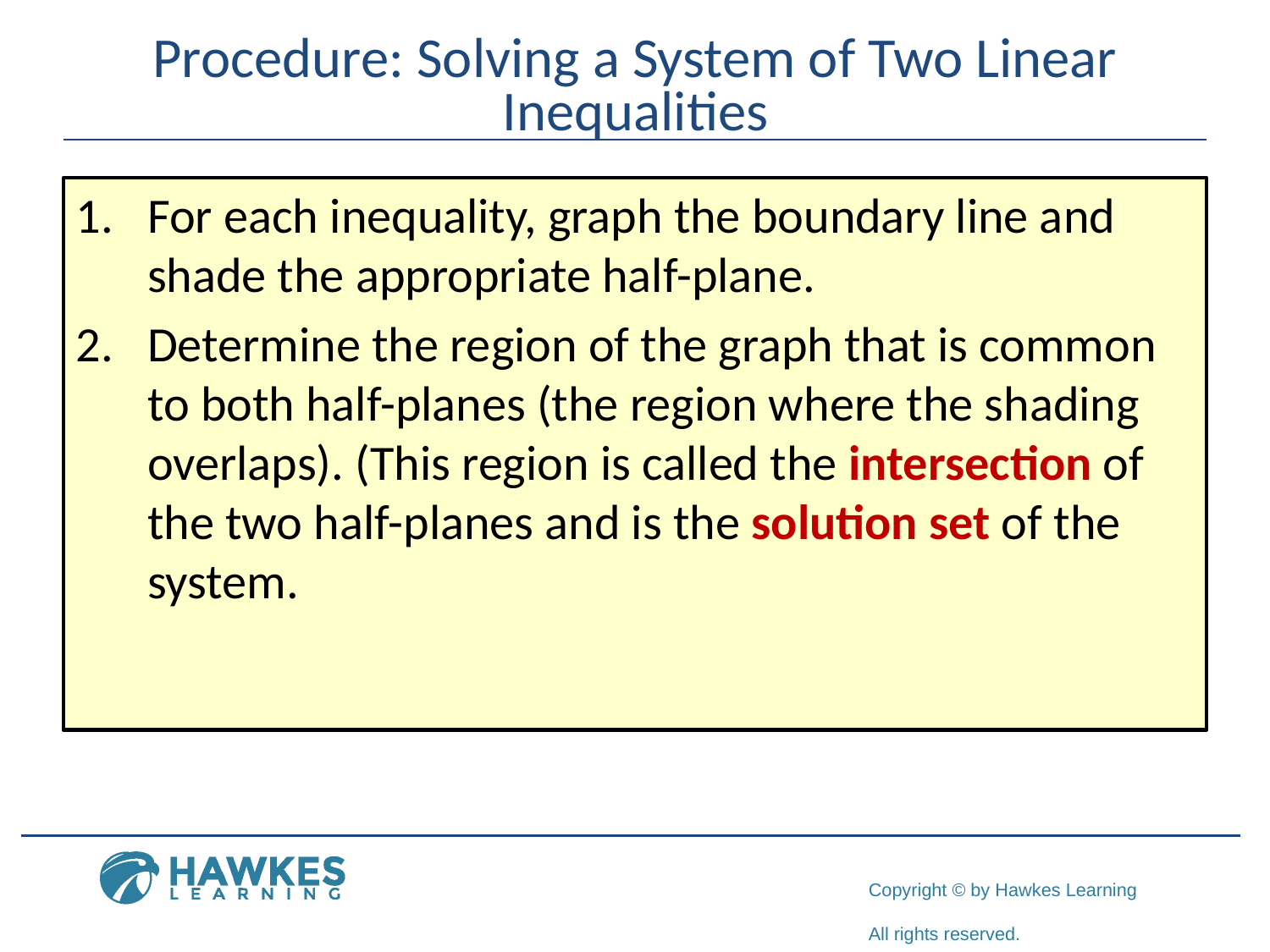

# Procedure: Solving a System of Two Linear Inequalities
For each inequality, graph the boundary line and shade the appropriate half-plane.
Determine the region of the graph that is common to both half-planes (the region where the shading overlaps). (This region is called the intersection of the two half-planes and is the solution set of the system.